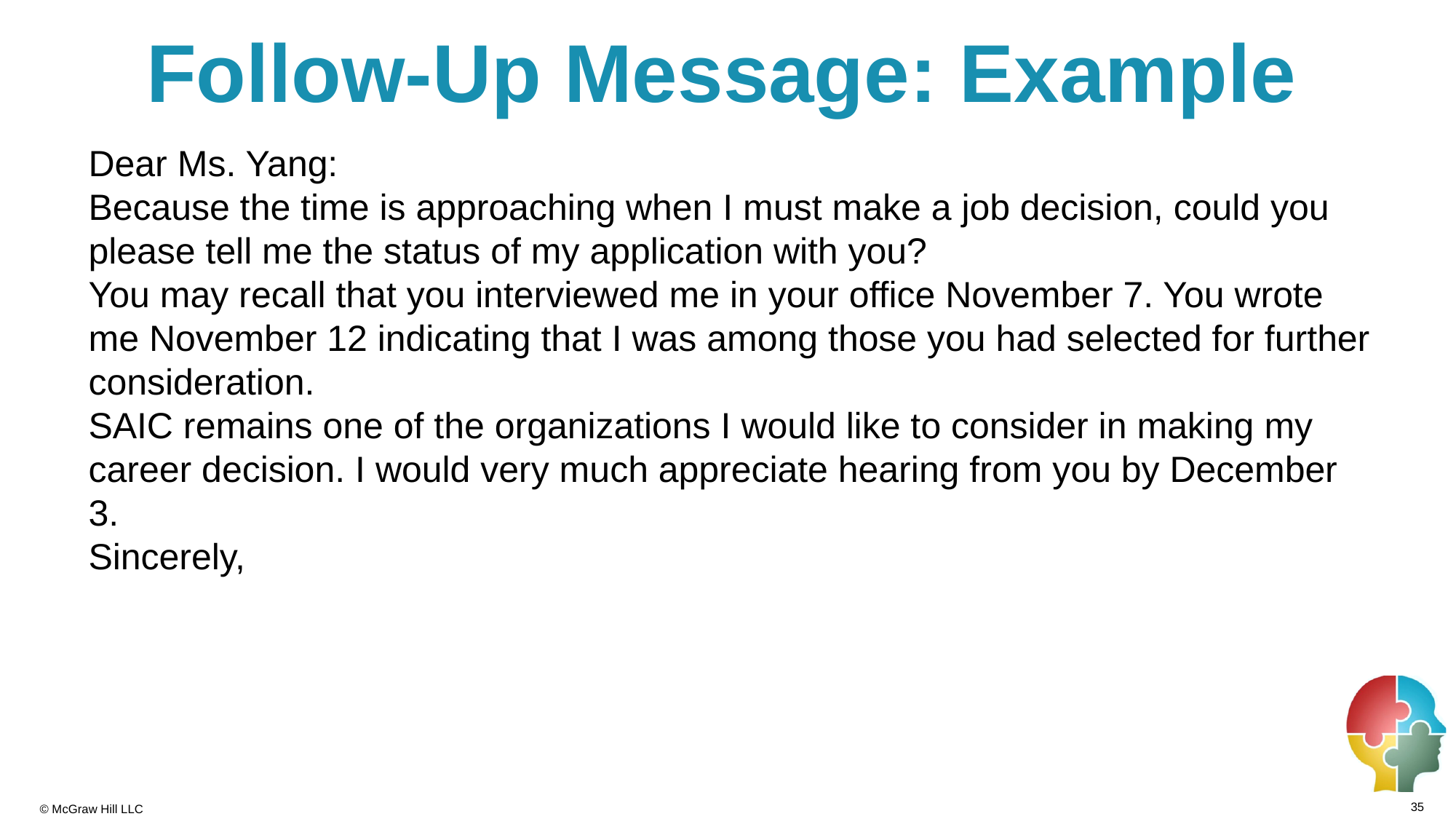

# Follow-Up Message: Example
Dear Ms. Yang:
Because the time is approaching when I must make a job decision, could you please tell me the status of my application with you?
You may recall that you interviewed me in your office November 7. You wrote me November 12 indicating that I was among those you had selected for further consideration.
SAIC remains one of the organizations I would like to consider in making my career decision. I would very much appreciate hearing from you by December 3.
Sincerely,
35